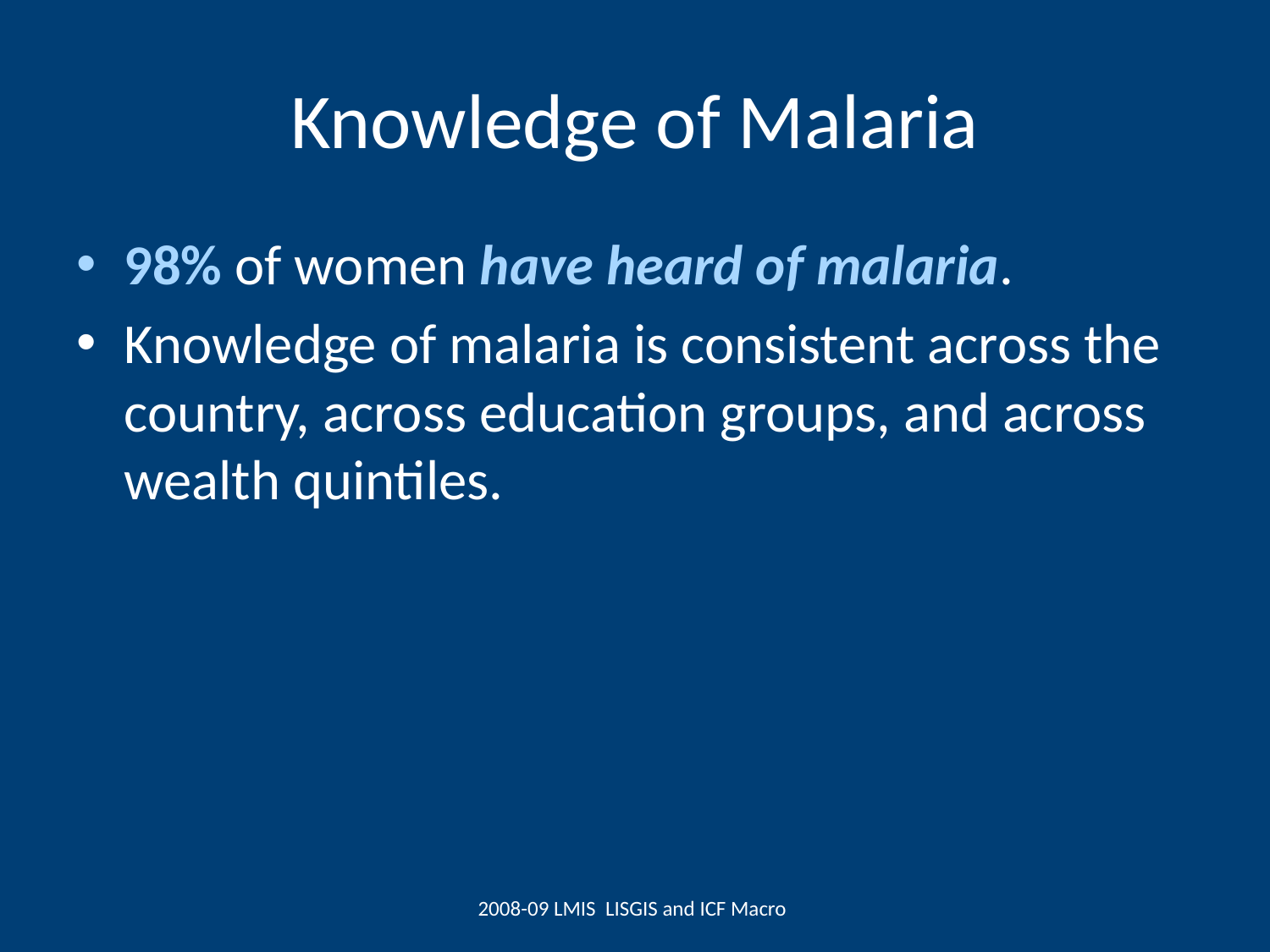

# Knowledge of Malaria
98% of women have heard of malaria.
Knowledge of malaria is consistent across the country, across education groups, and across wealth quintiles.
2008-09 LMIS  LISGIS and ICF Macro